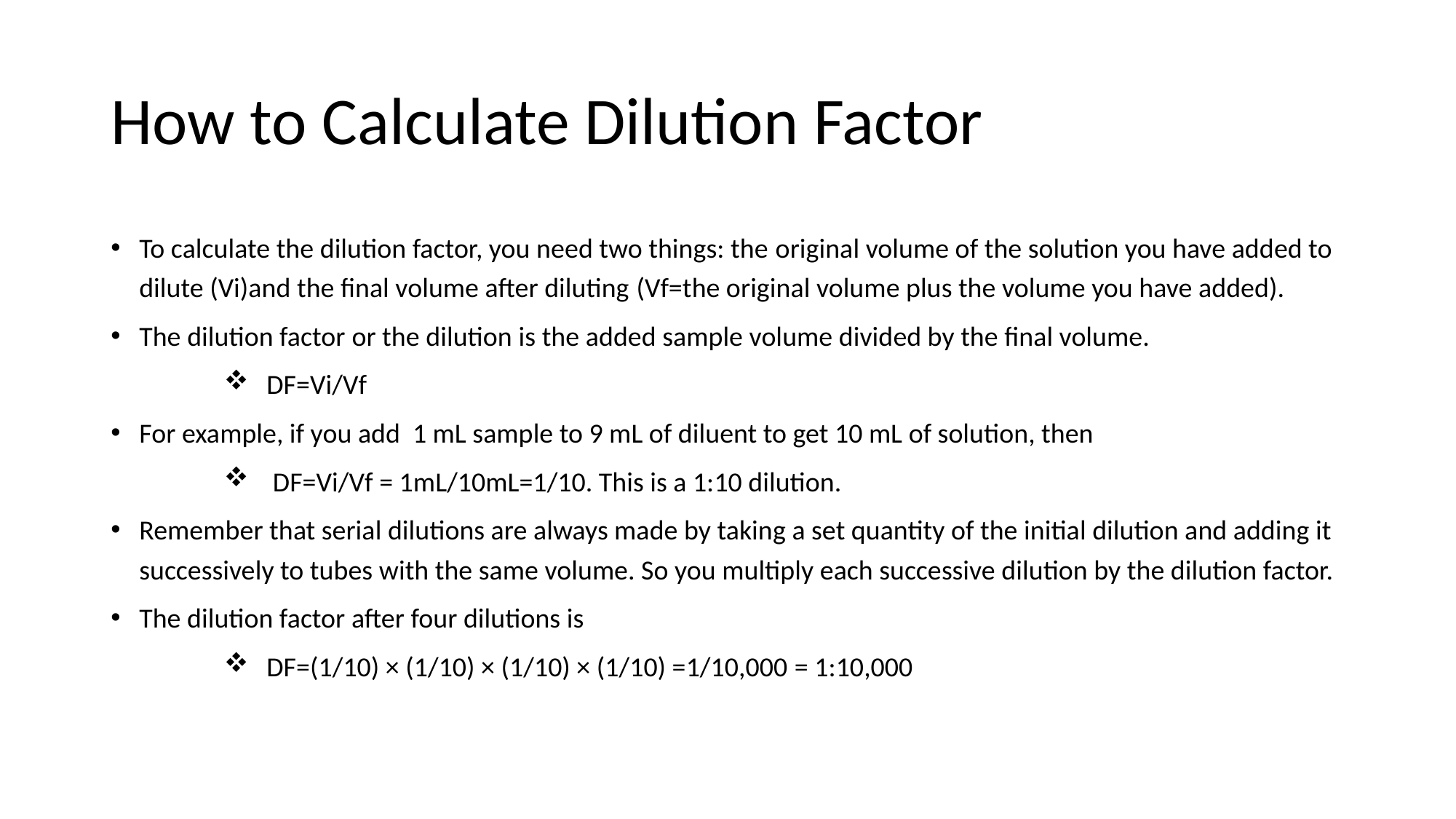

# How to Calculate Dilution Factor
To calculate the dilution factor, you need two things: the original volume of the solution you have added to dilute (Vi)and the final volume after diluting (Vf=the original volume plus the volume you have added).
The dilution factor or the dilution is the added sample volume divided by the final volume.
DF=Vi/Vf
For example, if you add  1 mL sample to 9 mL of diluent to get 10 mL of solution, then
 DF=Vi/Vf = 1mL/10mL=1/10. This is a 1:10 dilution.
Remember that serial dilutions are always made by taking a set quantity of the initial dilution and adding it successively to tubes with the same volume. So you multiply each successive dilution by the dilution factor.
The dilution factor after four dilutions is
DF=(1/10) × (1/10) × (1/10) × (1/10) =1/10,000 = 1:10,000